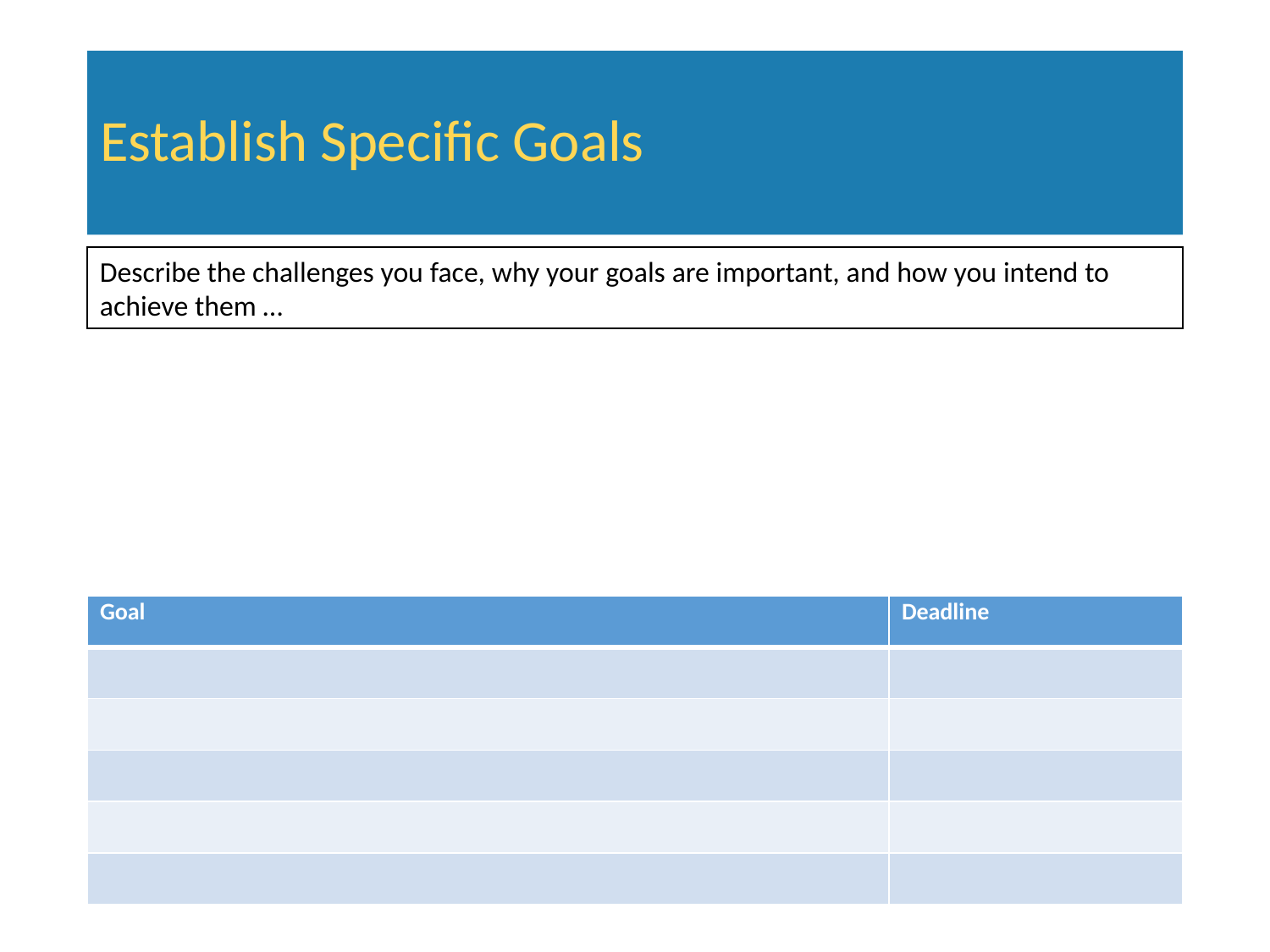

# Establish Specific Goals
Describe the challenges you face, why your goals are important, and how you intend to achieve them …
| Goal | Deadline |
| --- | --- |
|  |  |
|  |  |
|  |  |
|  |  |
|  |  |